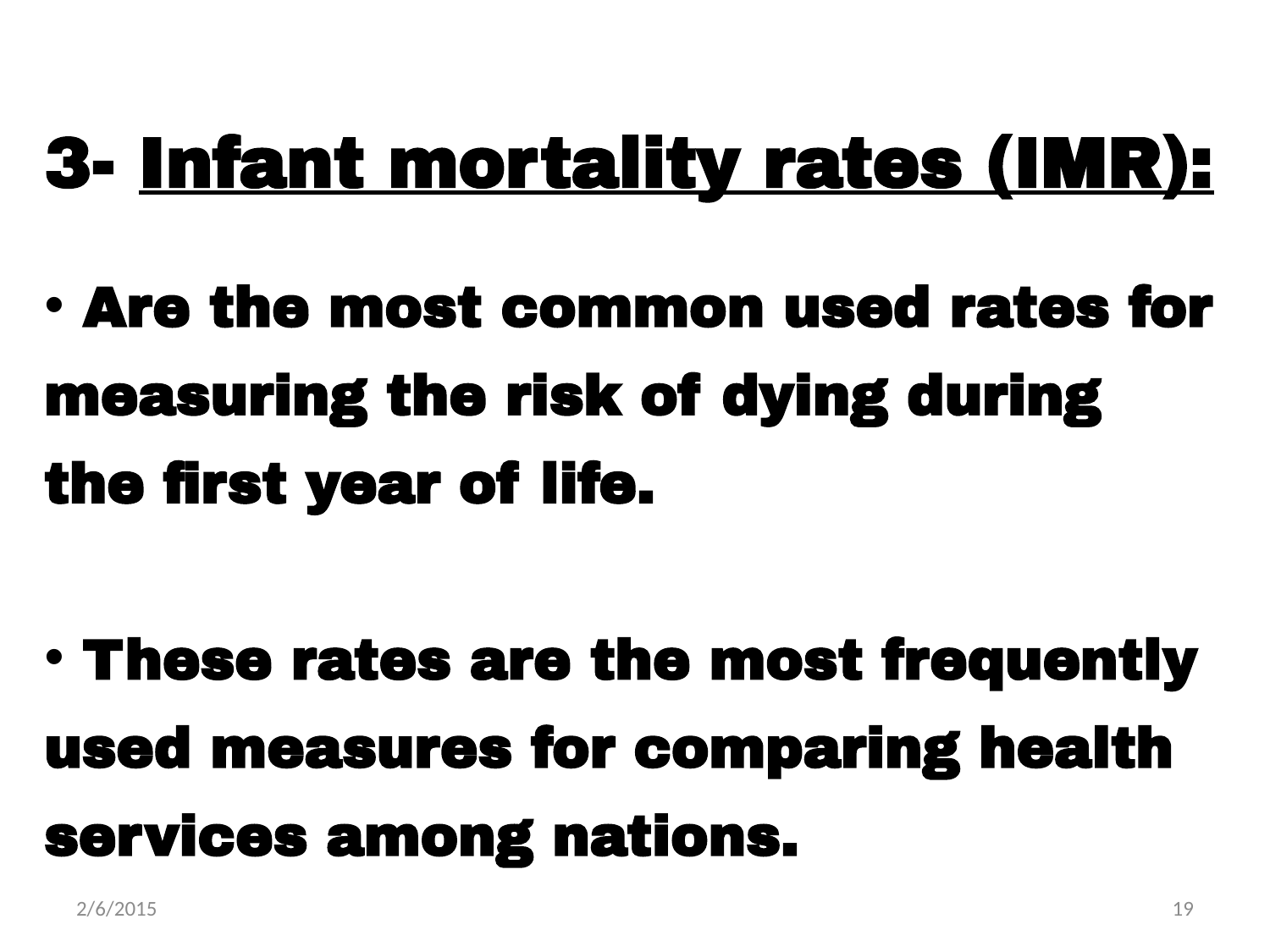

# 3- Infant mortality rates (IMR):
 Are the most common used rates for measuring the risk of dying during the first year of life.

 These rates are the most frequently used measures for comparing health services among nations.
2/6/2015
19